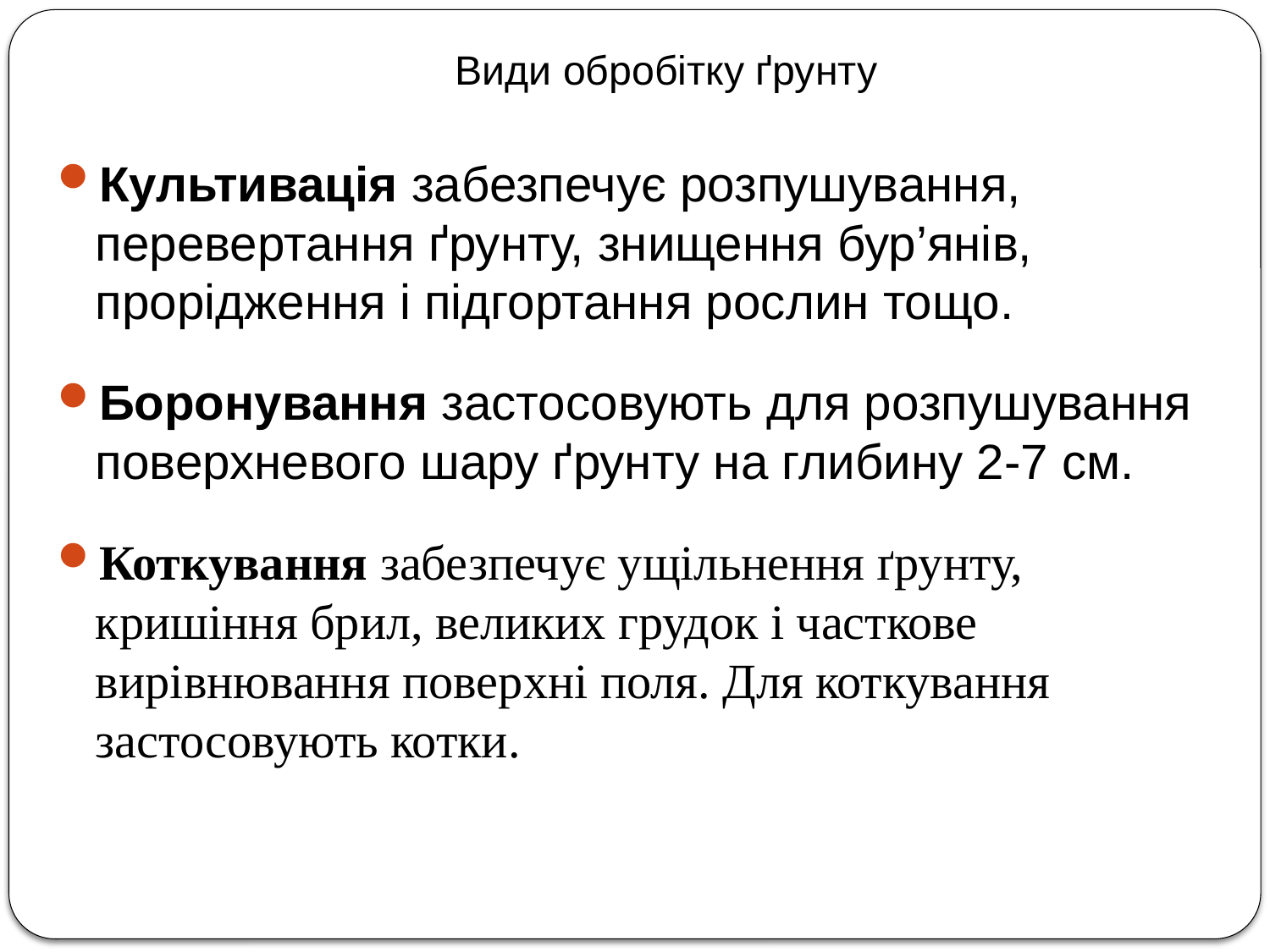

# Види обробітку ґрунту
Культивація забезпечує розпушування, перевертання ґрунту, знищення бур’янів, прорідження і підгортання рослин тощо.

Боронування застосовують для розпушування поверхневого шару ґрунту на глибину 2-7 см.

Коткування забезпечує ущільнення ґрунту, кришіння брил, великих грудок і часткове вирівнювання поверхні поля. Для коткування застосовують котки.